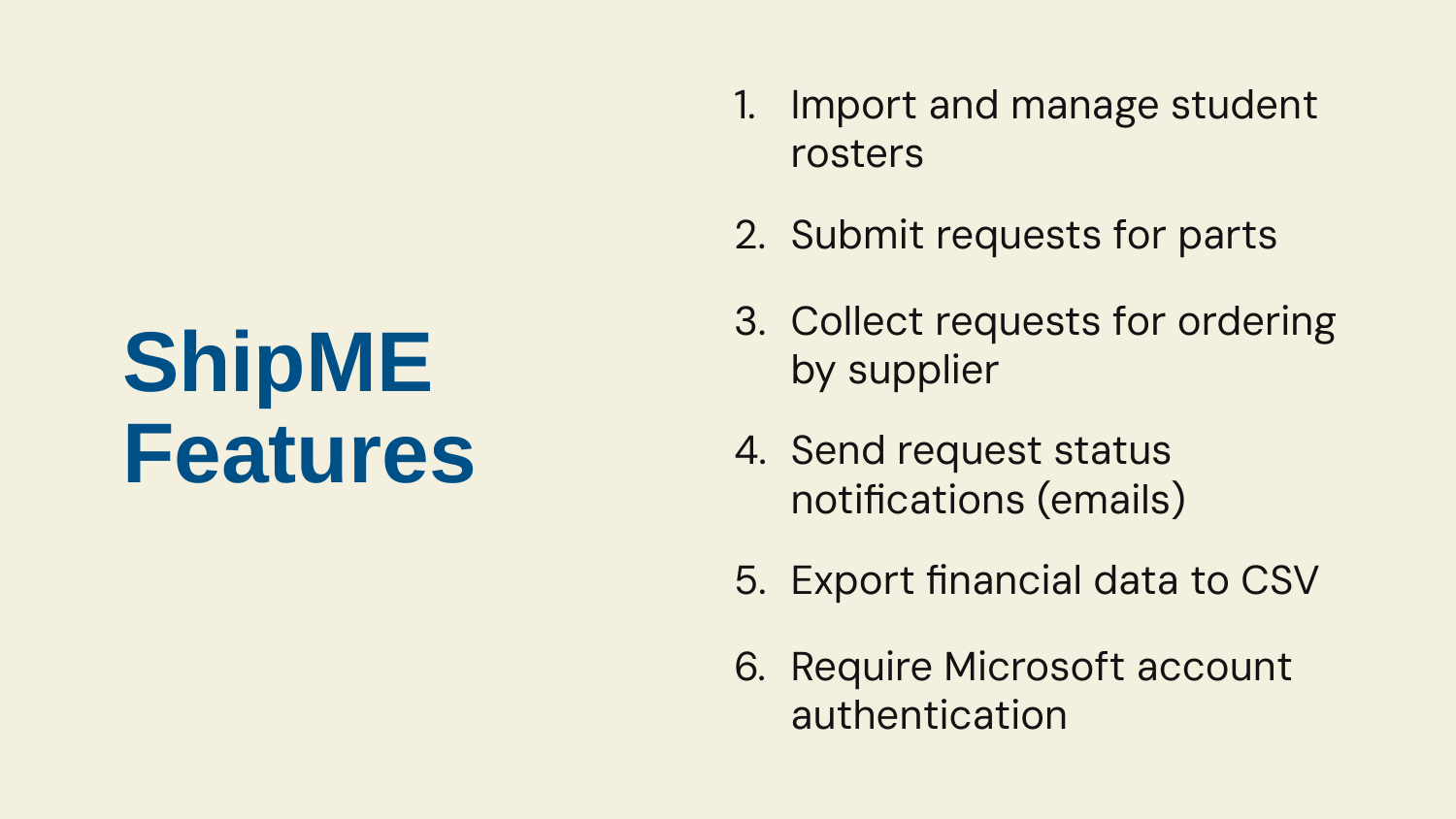

Import and manage student rosters
Submit requests for parts
Collect requests for ordering by supplier
# ShipME Features
Send request status notifications (emails)
Export financial data to CSV
Require Microsoft account authentication